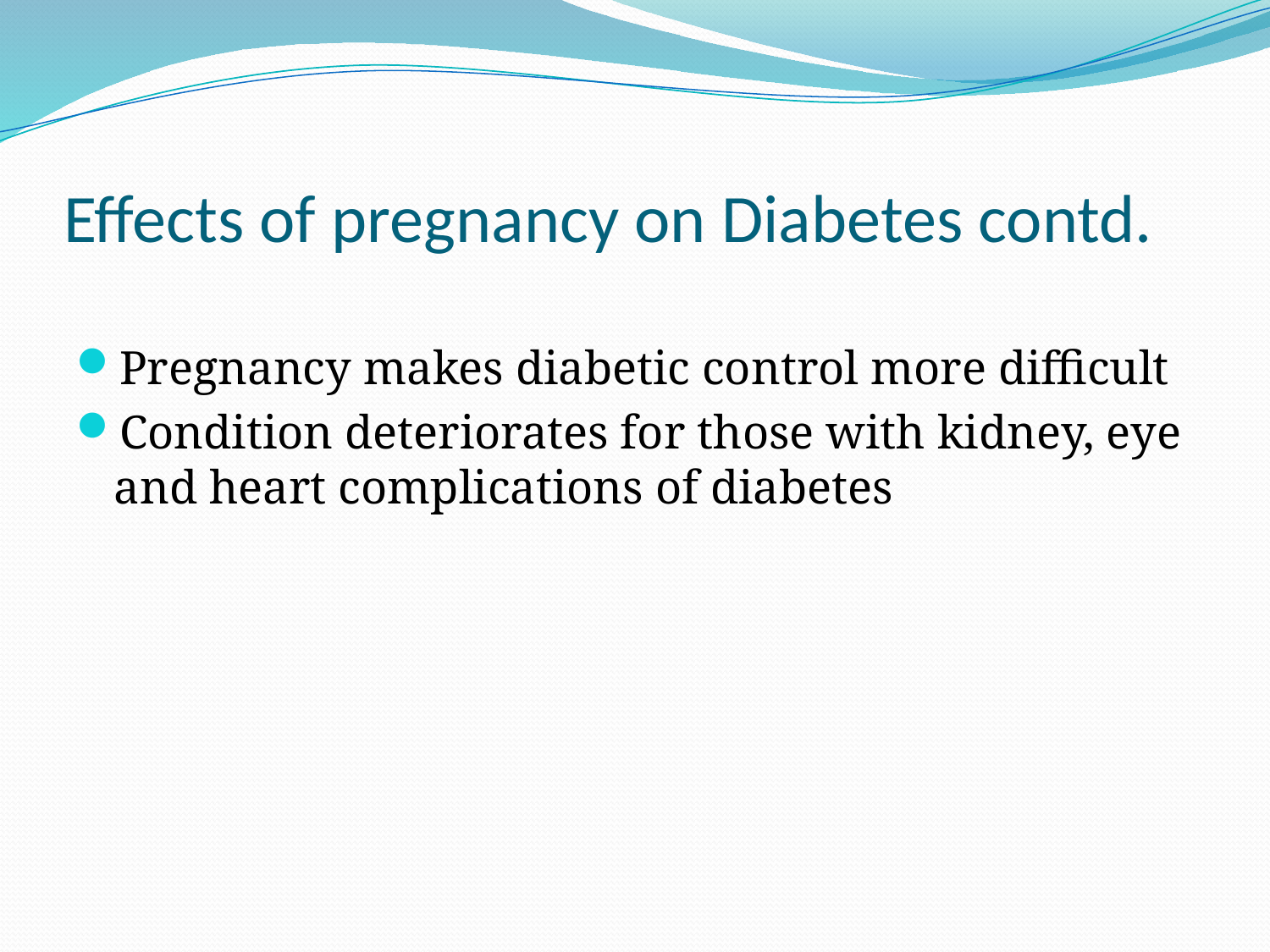

# Effects of pregnancy on Diabetes contd.

Pregnancy makes diabetic control more difficult
Condition deteriorates for those with kidney, eye and heart complications of diabetes